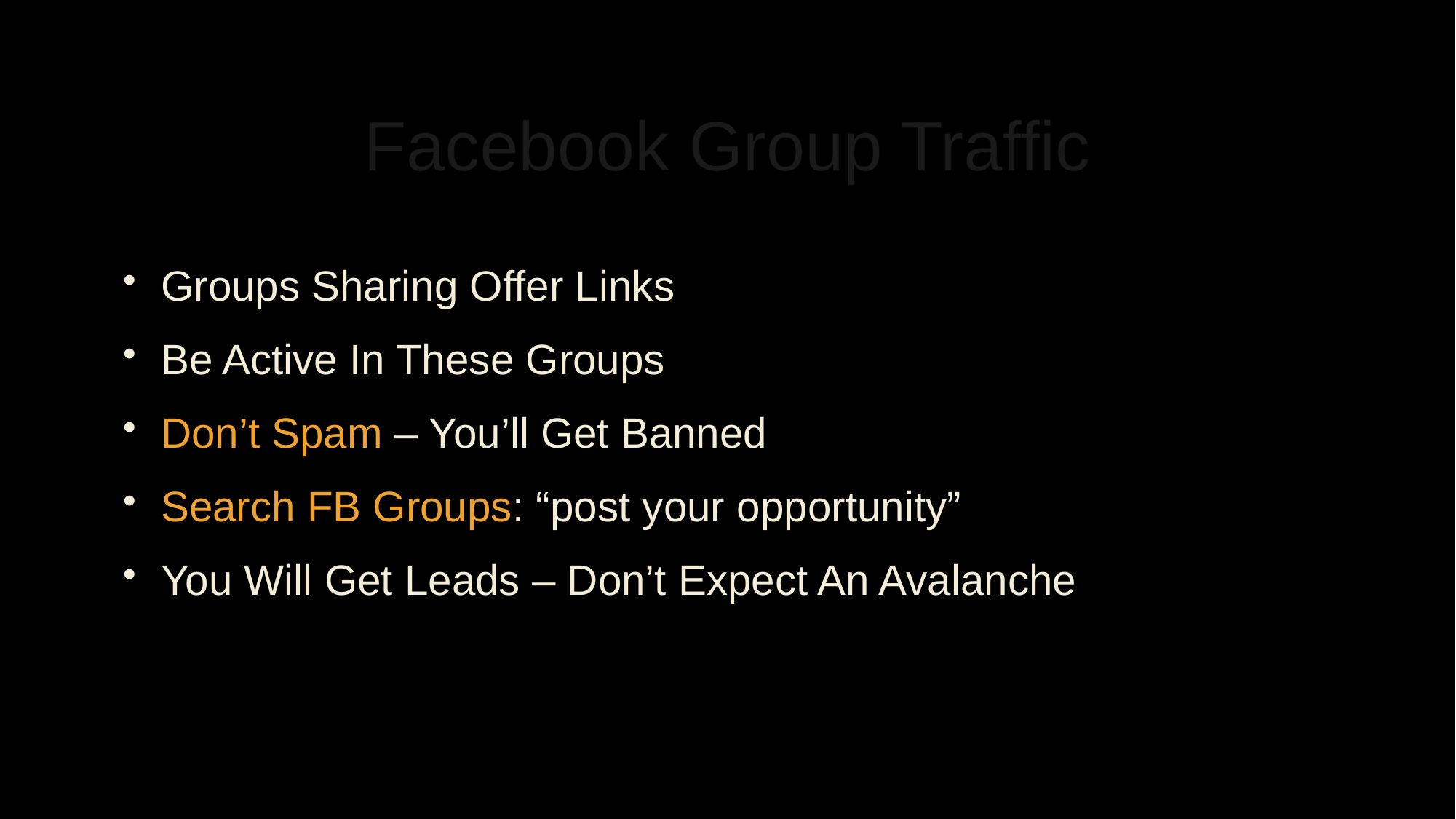

# Facebook Group Traffic
Groups Sharing Offer Links
Be Active In These Groups
Don’t Spam – You’ll Get Banned
Search FB Groups: “post your opportunity”
You Will Get Leads – Don’t Expect An Avalanche